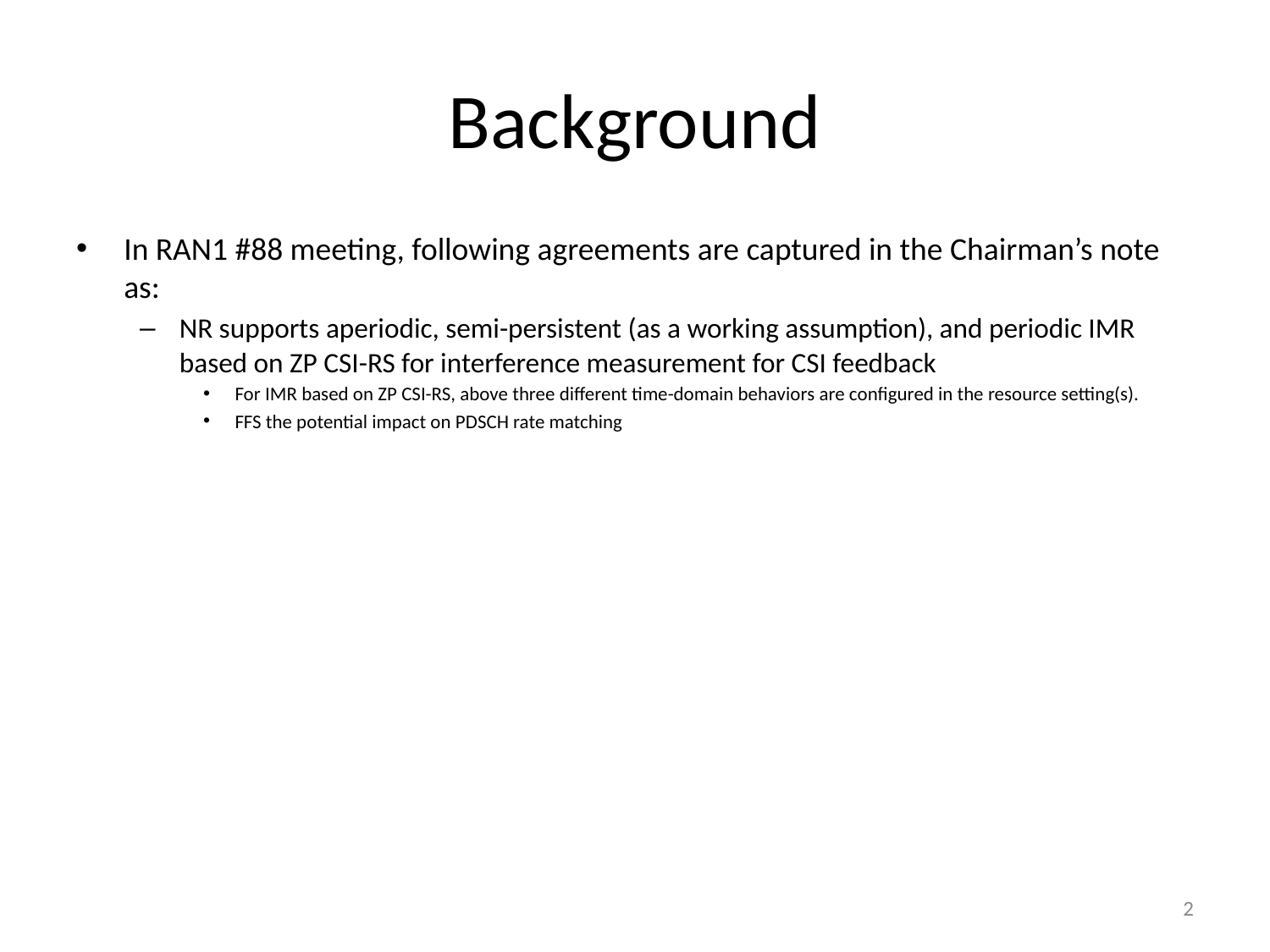

# Background
In RAN1 #88 meeting, following agreements are captured in the Chairman’s note as:
NR supports aperiodic, semi-persistent (as a working assumption), and periodic IMR based on ZP CSI-RS for interference measurement for CSI feedback
For IMR based on ZP CSI-RS, above three different time-domain behaviors are configured in the resource setting(s).
FFS the potential impact on PDSCH rate matching

2